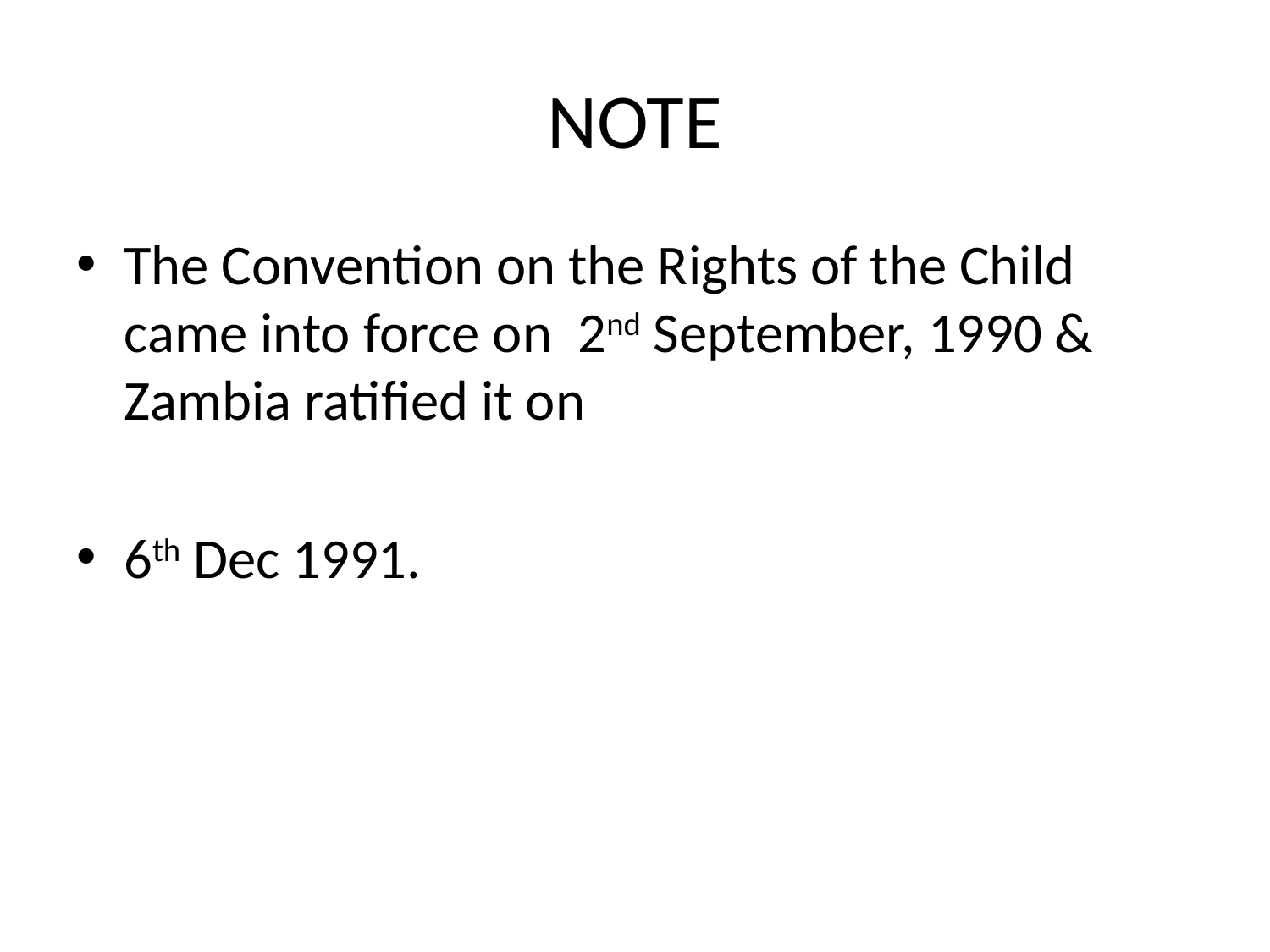

# NOTE
The Convention on the Rights of the Child came into force on  2nd September, 1990 & Zambia ratified it on

6th Dec 1991.